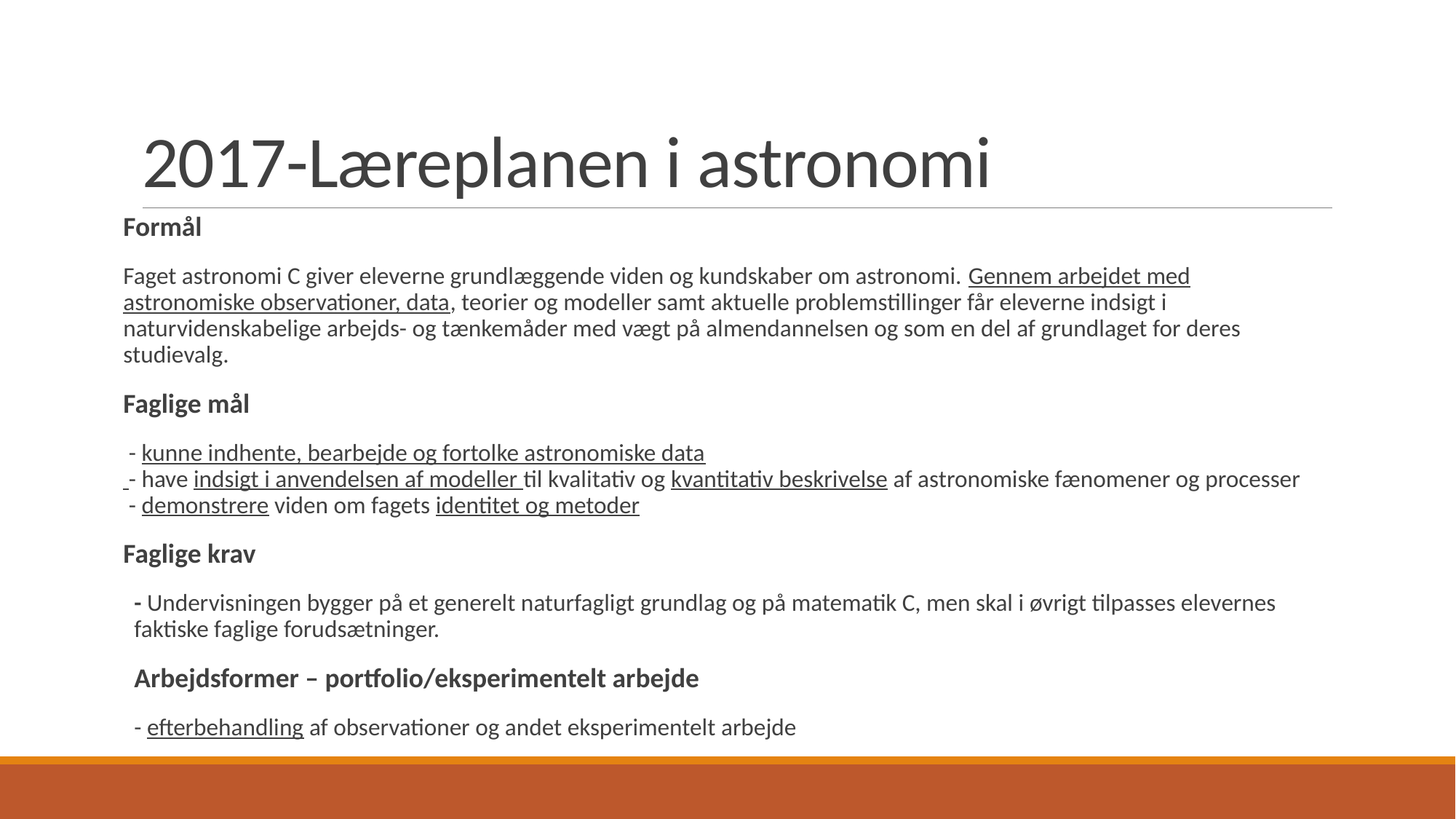

# 2017-Læreplanen i astronomi
Formål
Faget astronomi C giver eleverne grundlæggende viden og kundskaber om astronomi. Gennem arbejdet med astronomiske observationer, data, teorier og modeller samt aktuelle problemstillinger får eleverne indsigt i naturvidenskabelige arbejds- og tænkemåder med vægt på almendannelsen og som en del af grundlaget for deres studievalg.
Faglige mål
 - kunne indhente, bearbejde og fortolke astronomiske data
 - have indsigt i anvendelsen af modeller til kvalitativ og kvantitativ beskrivelse af astronomiske fænomener og processer
 - demonstrere viden om fagets identitet og metoder
Faglige krav
- Undervisningen bygger på et generelt naturfagligt grundlag og på matematik C, men skal i øvrigt tilpasses elevernes faktiske faglige forudsætninger.
Arbejdsformer – portfolio/eksperimentelt arbejde
- efterbehandling af observationer og andet eksperimentelt arbejde